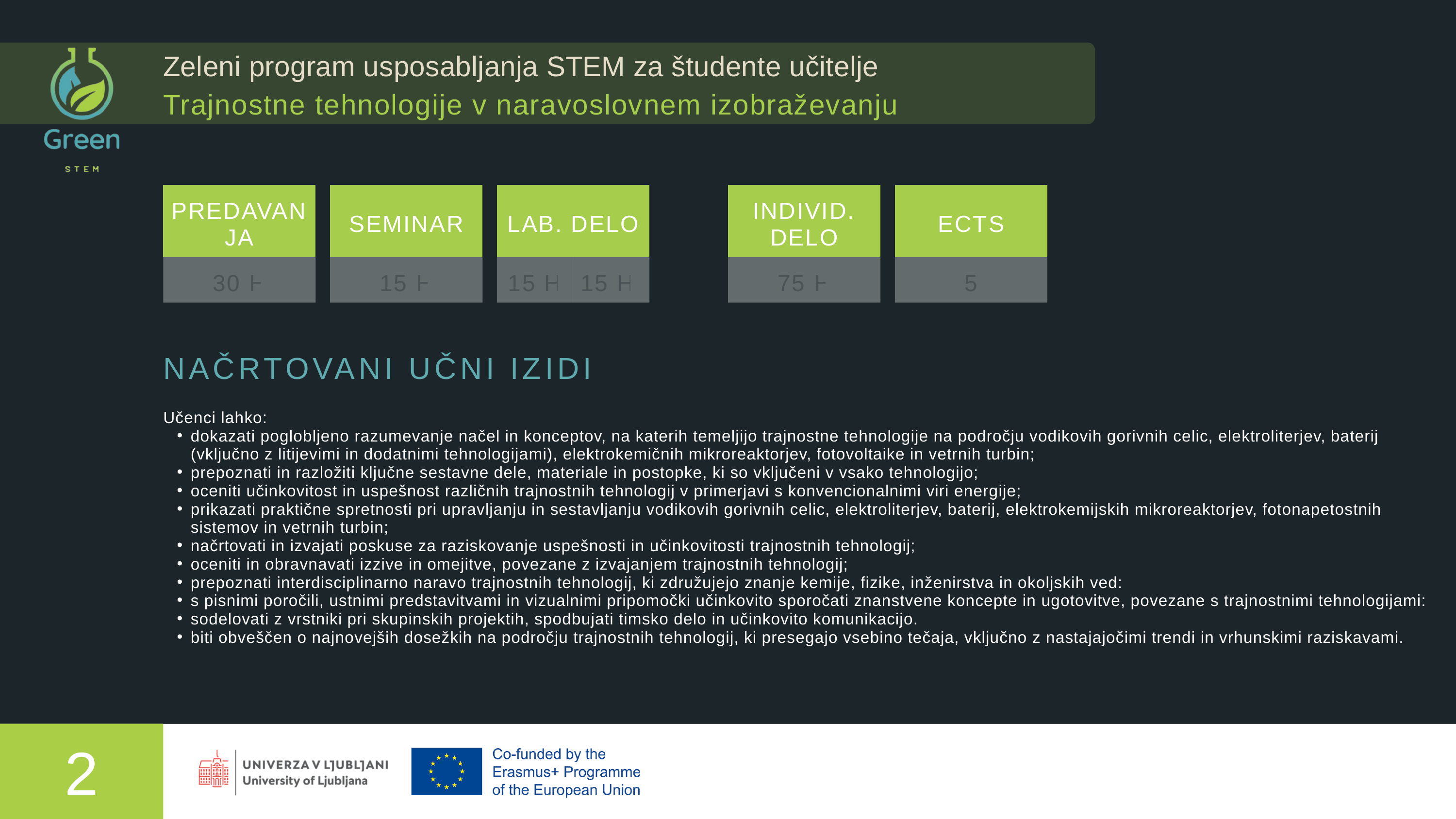

Zeleni program usposabljanja STEM za študente učitelje
Trajnostne tehnologije v naravoslovnem izobraževanju

PREDAVANJA

SEMINAR

LAB. DELO

INDIVID. DELO

ECTS

30 H

15 H

15 H

15 H

75 H

5
NAČRTOVANI UČNI IZIDI
Učenci lahko:
dokazati poglobljeno razumevanje načel in konceptov, na katerih temeljijo trajnostne tehnologije na področju vodikovih gorivnih celic, elektroliterjev, baterij (vključno z litijevimi in dodatnimi tehnologijami), elektrokemičnih mikroreaktorjev, fotovoltaike in vetrnih turbin;
prepoznati in razložiti ključne sestavne dele, materiale in postopke, ki so vključeni v vsako tehnologijo;
oceniti učinkovitost in uspešnost različnih trajnostnih tehnologij v primerjavi s konvencionalnimi viri energije;
prikazati praktične spretnosti pri upravljanju in sestavljanju vodikovih gorivnih celic, elektroliterjev, baterij, elektrokemijskih mikroreaktorjev, fotonapetostnih sistemov in vetrnih turbin;
načrtovati in izvajati poskuse za raziskovanje uspešnosti in učinkovitosti trajnostnih tehnologij;
oceniti in obravnavati izzive in omejitve, povezane z izvajanjem trajnostnih tehnologij;
prepoznati interdisciplinarno naravo trajnostnih tehnologij, ki združujejo znanje kemije, fizike, inženirstva in okoljskih ved:
s pisnimi poročili, ustnimi predstavitvami in vizualnimi pripomočki učinkovito sporočati znanstvene koncepte in ugotovitve, povezane s trajnostnimi tehnologijami:
sodelovati z vrstniki pri skupinskih projektih, spodbujati timsko delo in učinkovito komunikacijo.
biti obveščen o najnovejših dosežkih na področju trajnostnih tehnologij, ki presegajo vsebino tečaja, vključno z nastajajočimi trendi in vrhunskimi raziskavami.

2

Predstavlja Rachelle Beaudry